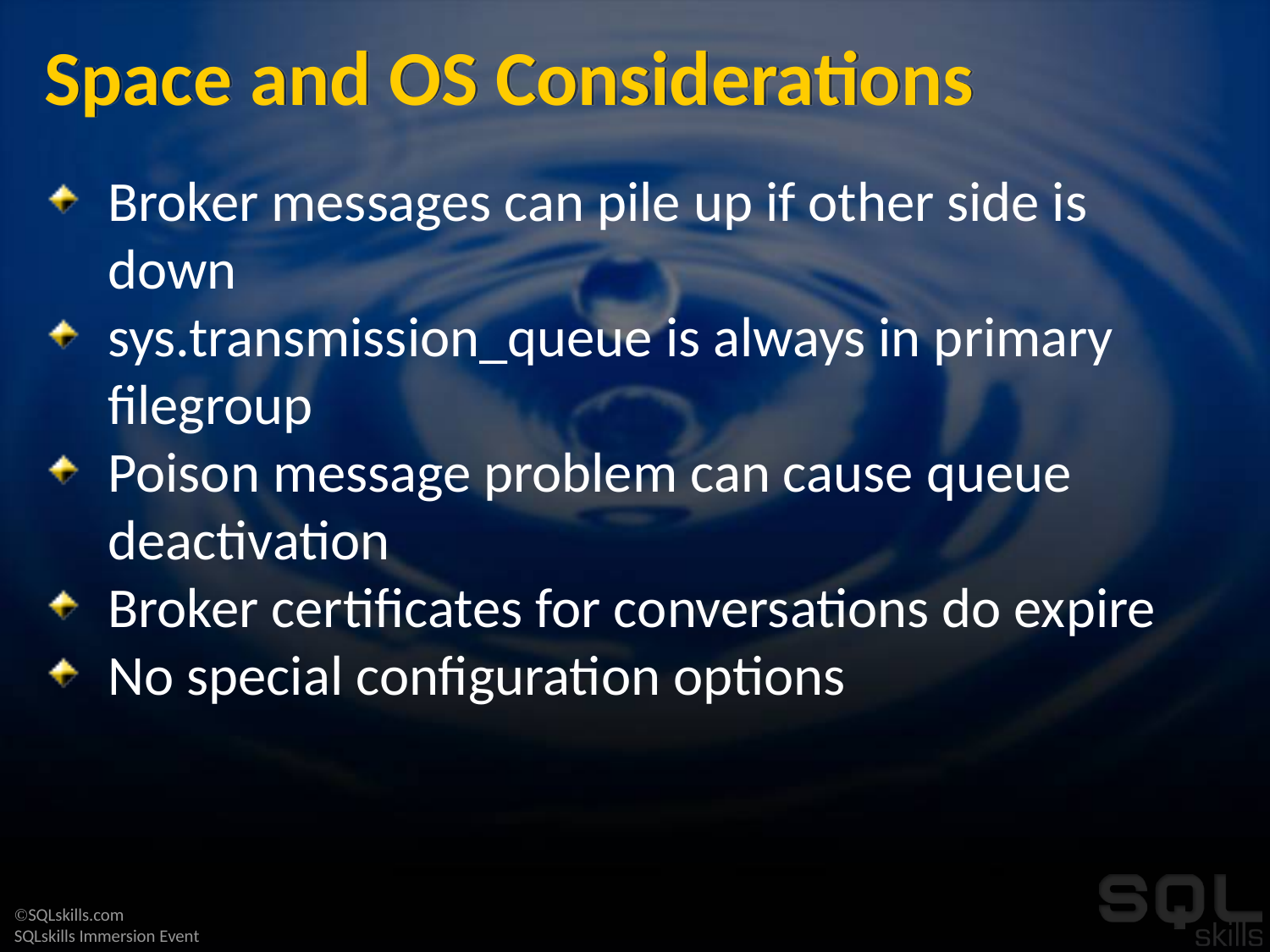

# Space and OS Considerations
Broker messages can pile up if other side is down
sys.transmission_queue is always in primary filegroup
Poison message problem can cause queue deactivation
Broker certificates for conversations do expire
No special configuration options